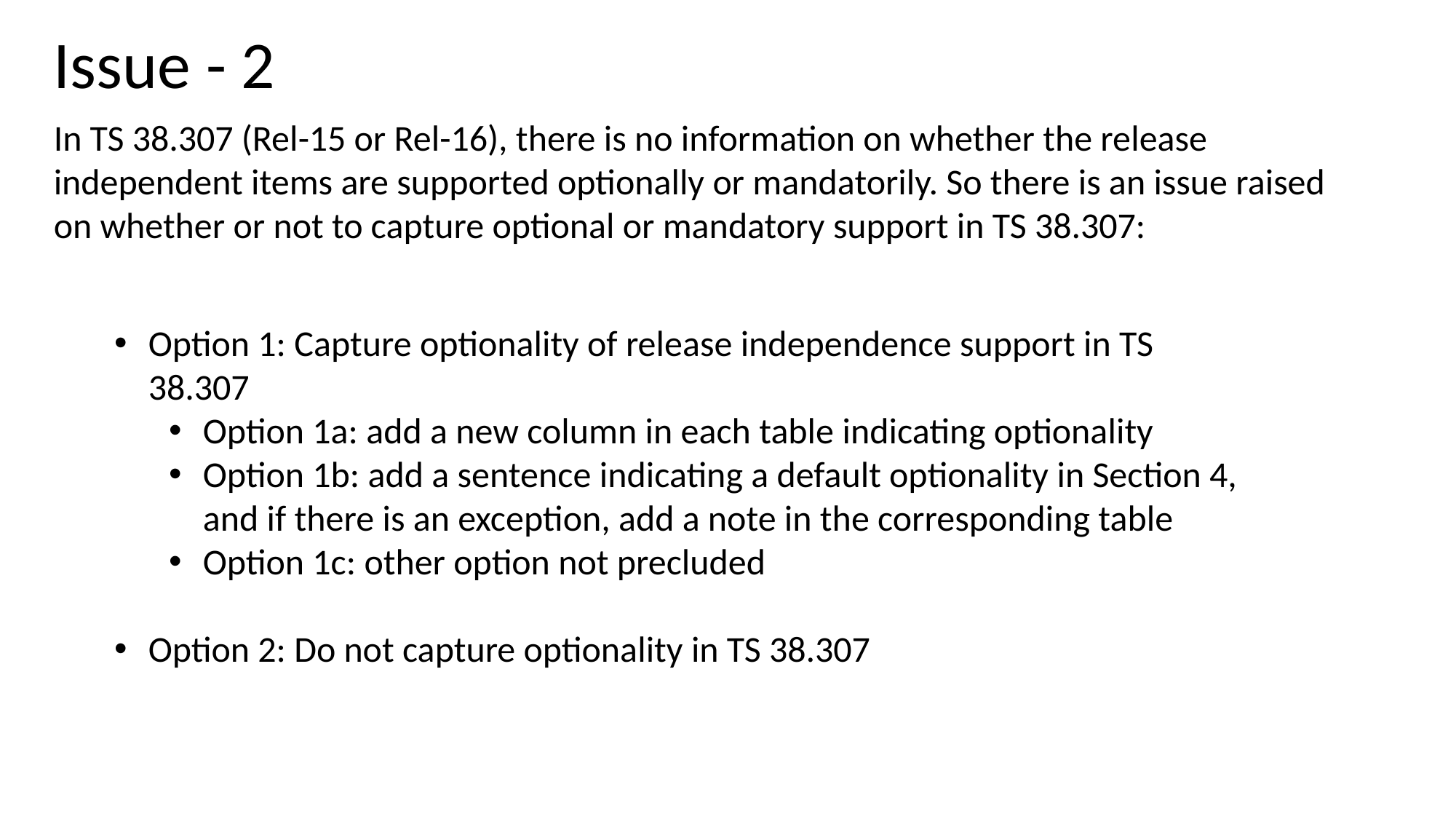

# Issue - 2
In TS 38.307 (Rel-15 or Rel-16), there is no information on whether the release independent items are supported optionally or mandatorily. So there is an issue raised on whether or not to capture optional or mandatory support in TS 38.307:
Option 1: Capture optionality of release independence support in TS 38.307
Option 1a: add a new column in each table indicating optionality
Option 1b: add a sentence indicating a default optionality in Section 4, and if there is an exception, add a note in the corresponding table
Option 1c: other option not precluded

Option 2: Do not capture optionality in TS 38.307